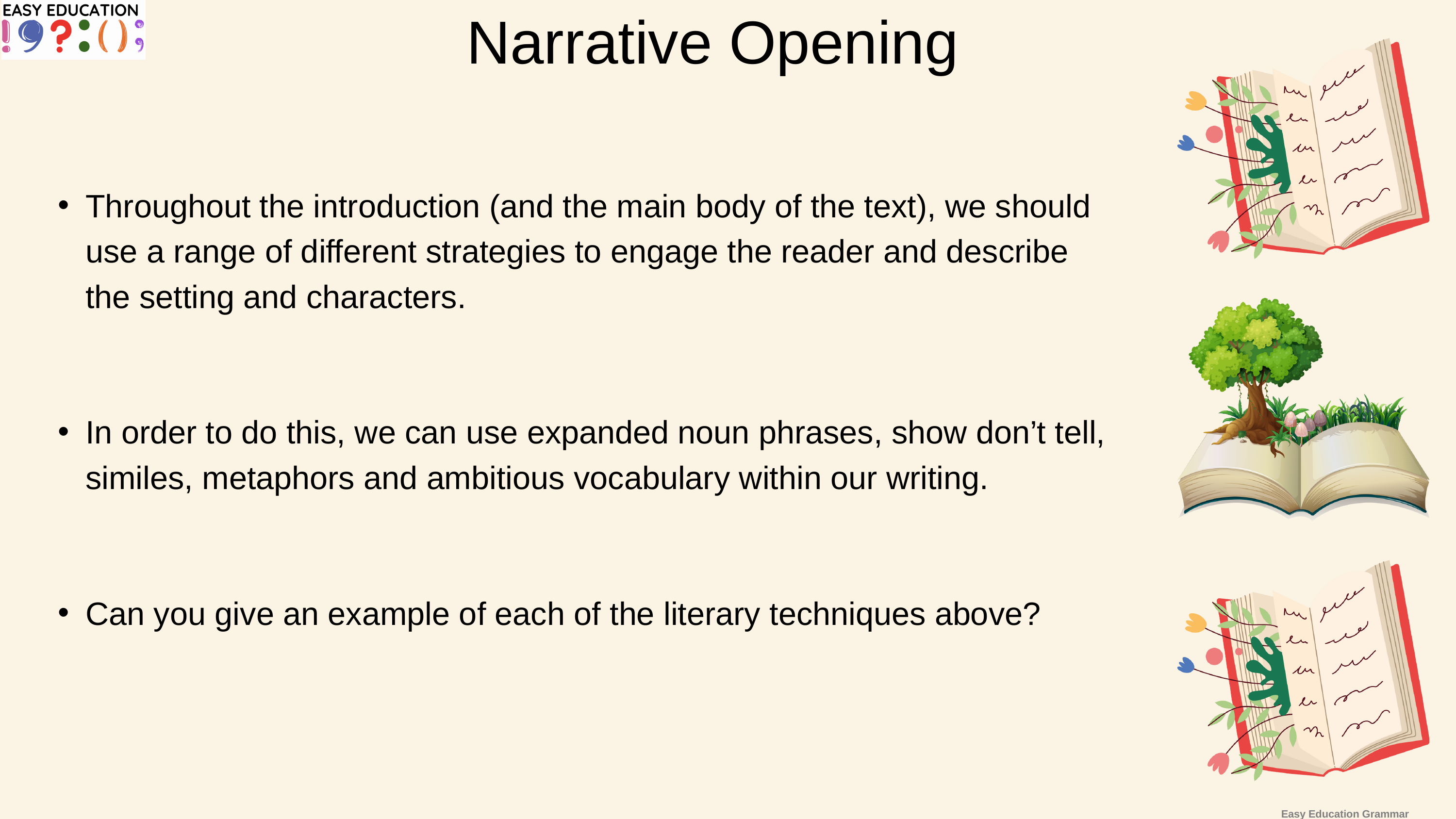

Narrative Opening

Throughout the introduction (and the main body of the text), we should use a range of different strategies to engage the reader and describe the setting and characters.

In order to do this, we can use expanded noun phrases, show don’t tell, similes, metaphors and ambitious vocabulary within our writing.

Can you give an example of each of the literary techniques above?